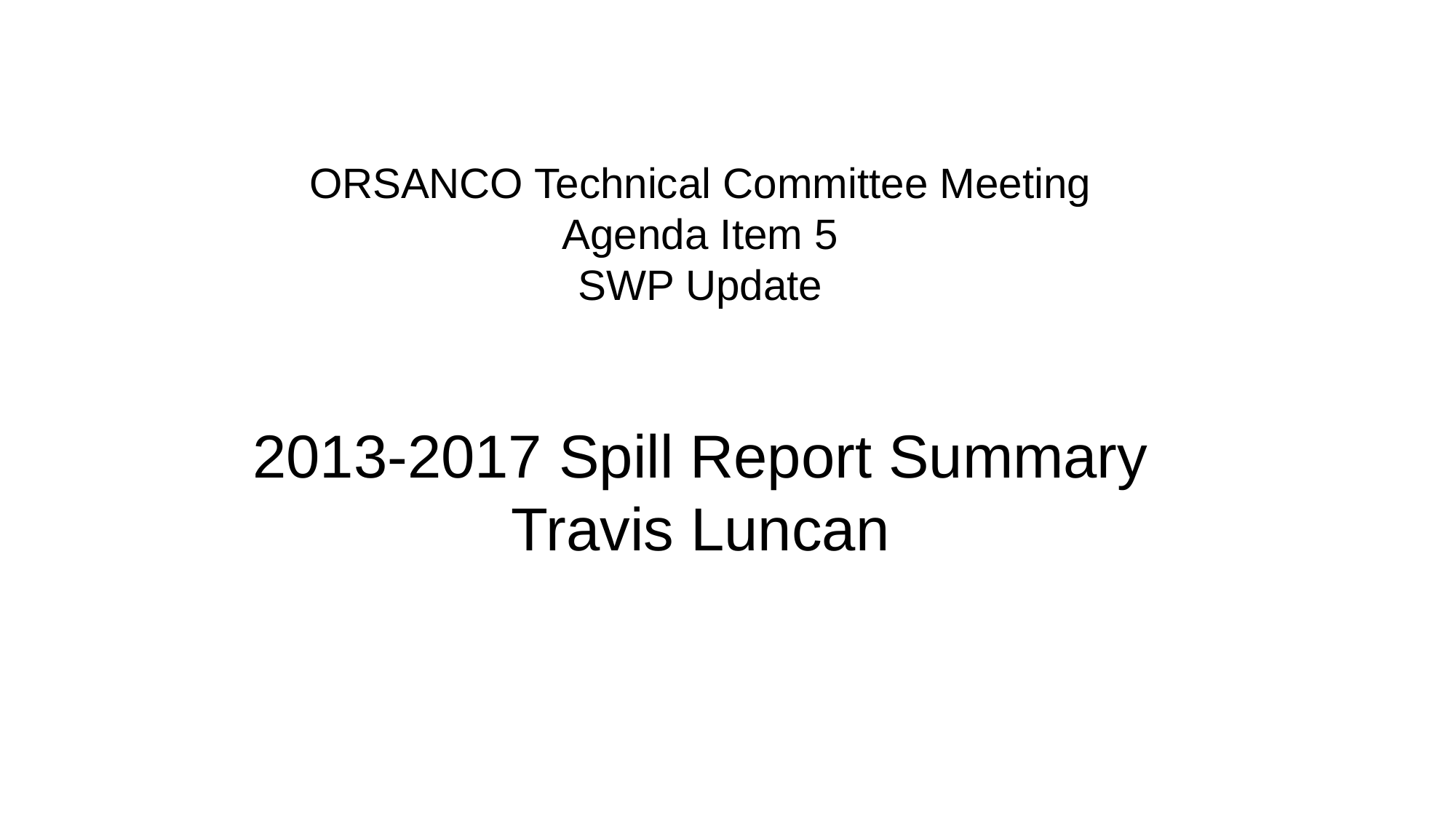

ORSANCO Technical Committee Meeting
Agenda Item 5
SWP Update
2013-2017 Spill Report Summary
Travis Luncan